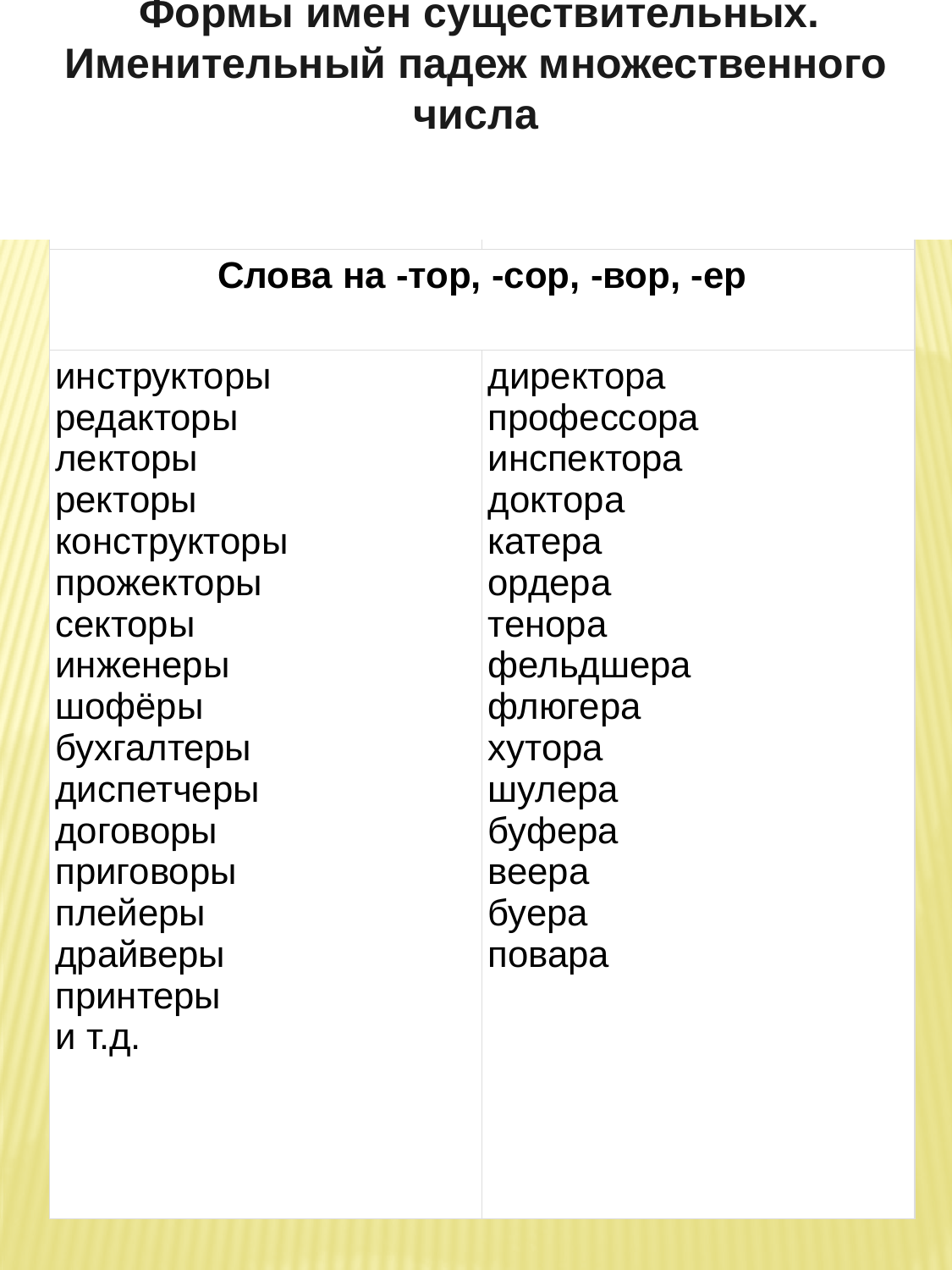

Формы имен существительных. Именительный падеж множественного числа

| Ы, И | А, Я |
| --- | --- |
| Слова на -тор, -сор, -вор, -ер |  |
| инструкторы редакторы лекторы ректоры конструкторы прожекторы секторы инженеры шофёры бухгалтеры диспетчеры договоры приговоры плейеры драйверы принтеры и т.д. | директора профессора инспектора доктора катера ордера тенора фельдшера флюгера хутора шулера буфера веера буера повара |